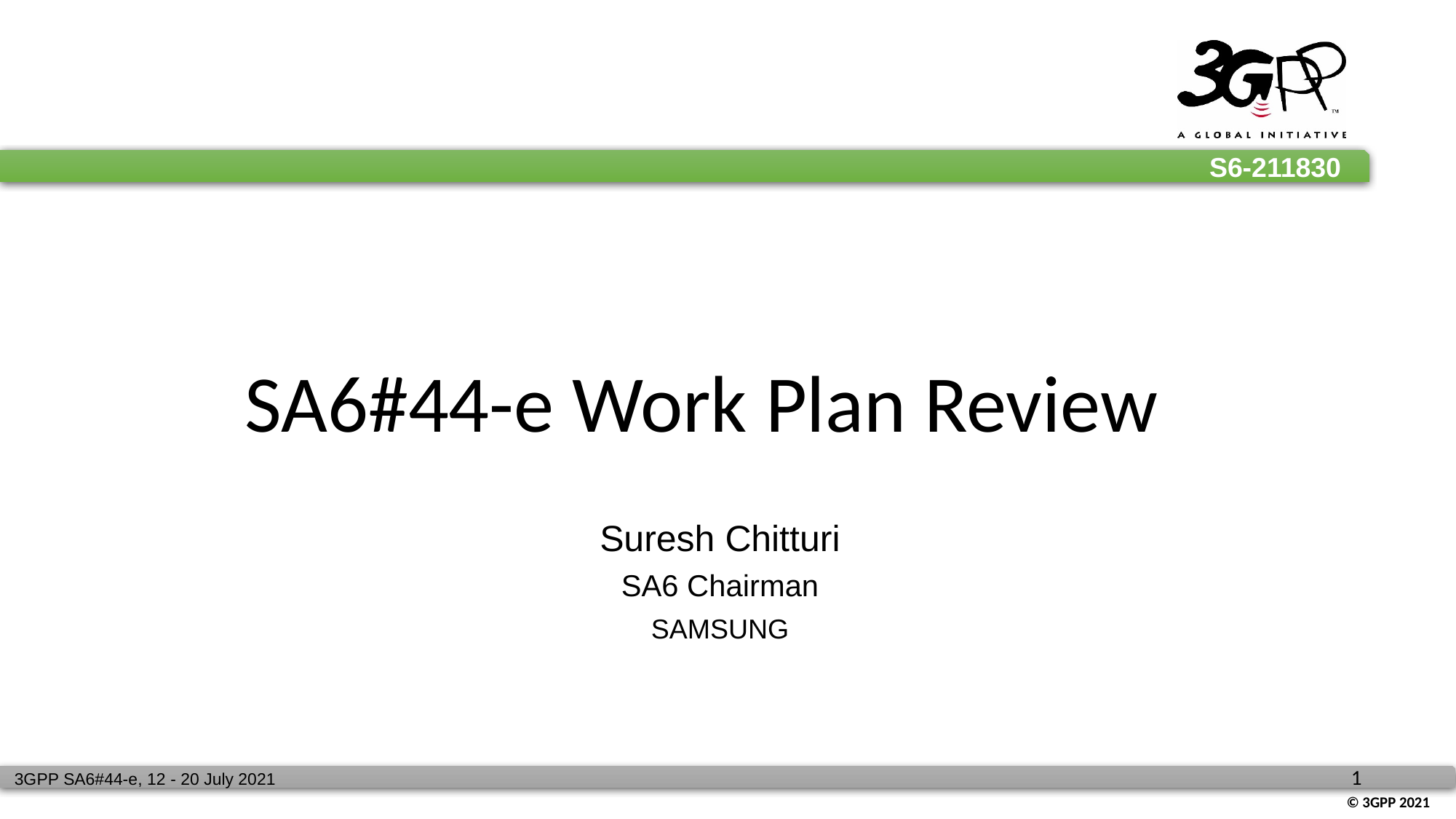

# SA6#44-e Work Plan Review
Suresh Chitturi
SA6 Chairman
SAMSUNG